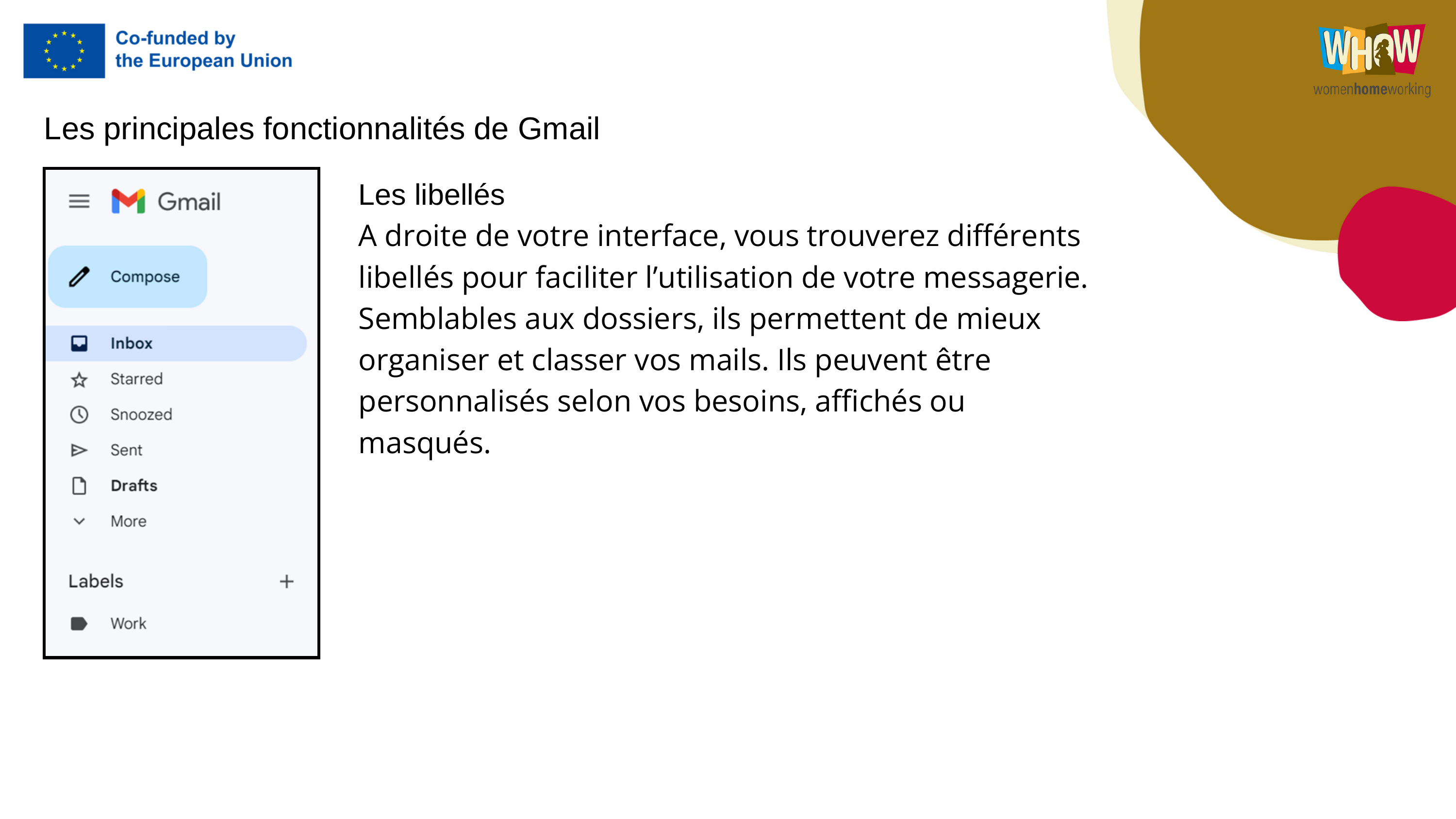

Les principales fonctionnalités de Gmail

Les libellés
A droite de votre interface, vous trouverez différents libellés pour faciliter l’utilisation de votre messagerie.
Semblables aux dossiers, ils permettent de mieux organiser et classer vos mails. Ils peuvent être personnalisés selon vos besoins, affichés ou masqués.